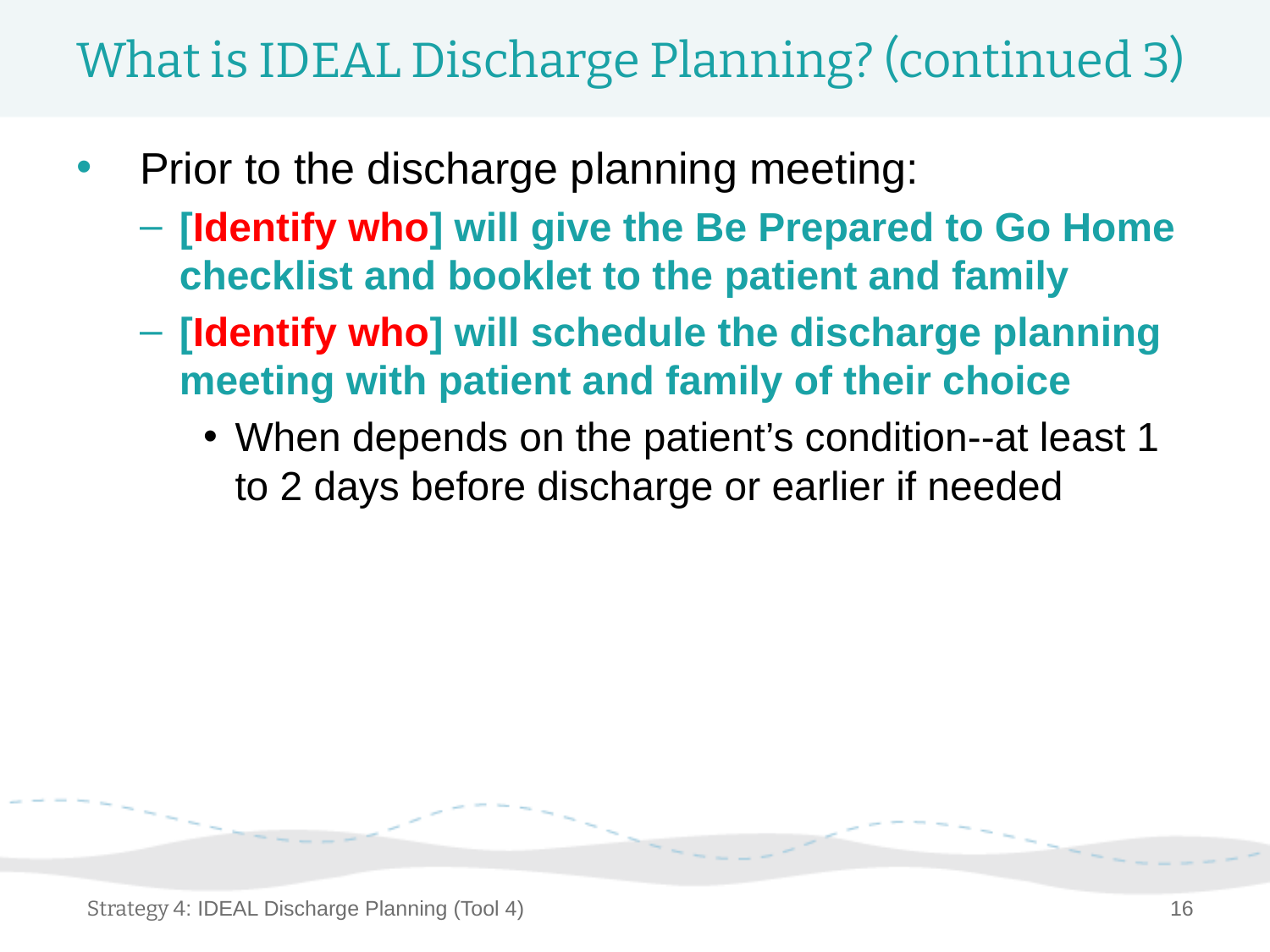

# What is IDEAL Discharge Planning? (continued 3)
Prior to the discharge planning meeting:
[Identify who] will give the Be Prepared to Go Home checklist and booklet to the patient and family
[Identify who] will schedule the discharge planning meeting with patient and family of their choice
When depends on the patient’s condition--at least 1 to 2 days before discharge or earlier if needed
Strategy 4: IDEAL Discharge Planning (Tool 4)
16